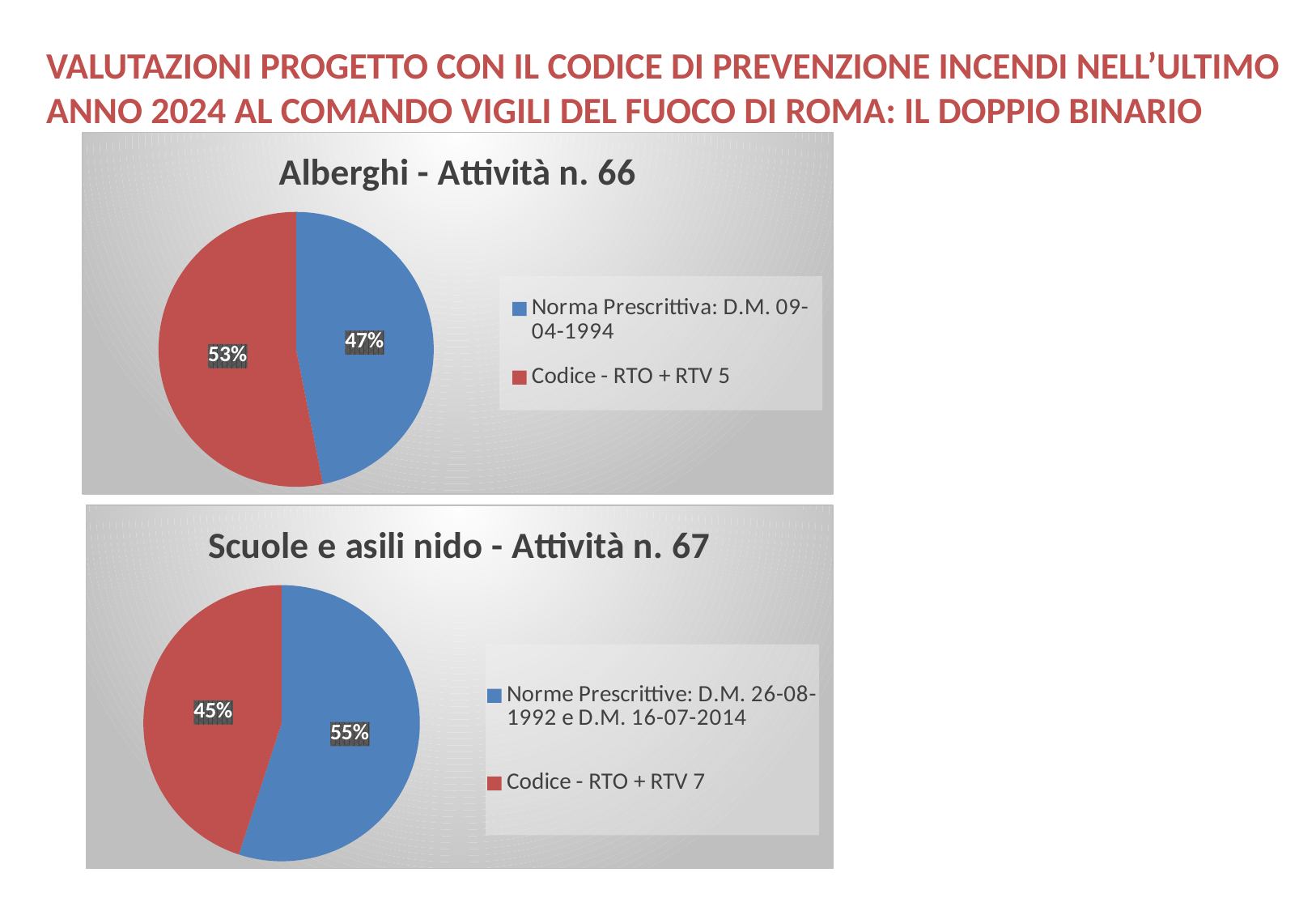

# VALUTAZIONI PROGETTO CON IL CODICE DI PREVENZIONE INCENDI NELL’ULTIMO ANNO 2024 AL COMANDO VIGILI DEL FUOCO DI ROMA: IL DOPPIO BINARIO

### Chart: Alberghi - Attività n. 66

| Category |  |
|---|---|
| Norma Prescrittiva: D.M. 09-04-1994 | 45.0 |
| Codice - RTO + RTV 5 | 51.0 |

### Chart: Scuole e asili nido - Attività n. 67

| Category |  |
|---|---|
| Norme Prescrittive: D.M. 26-08-1992 e D.M. 16-07-2014 | 55.0 |
| Codice - RTO + RTV 7 | 45.0 |